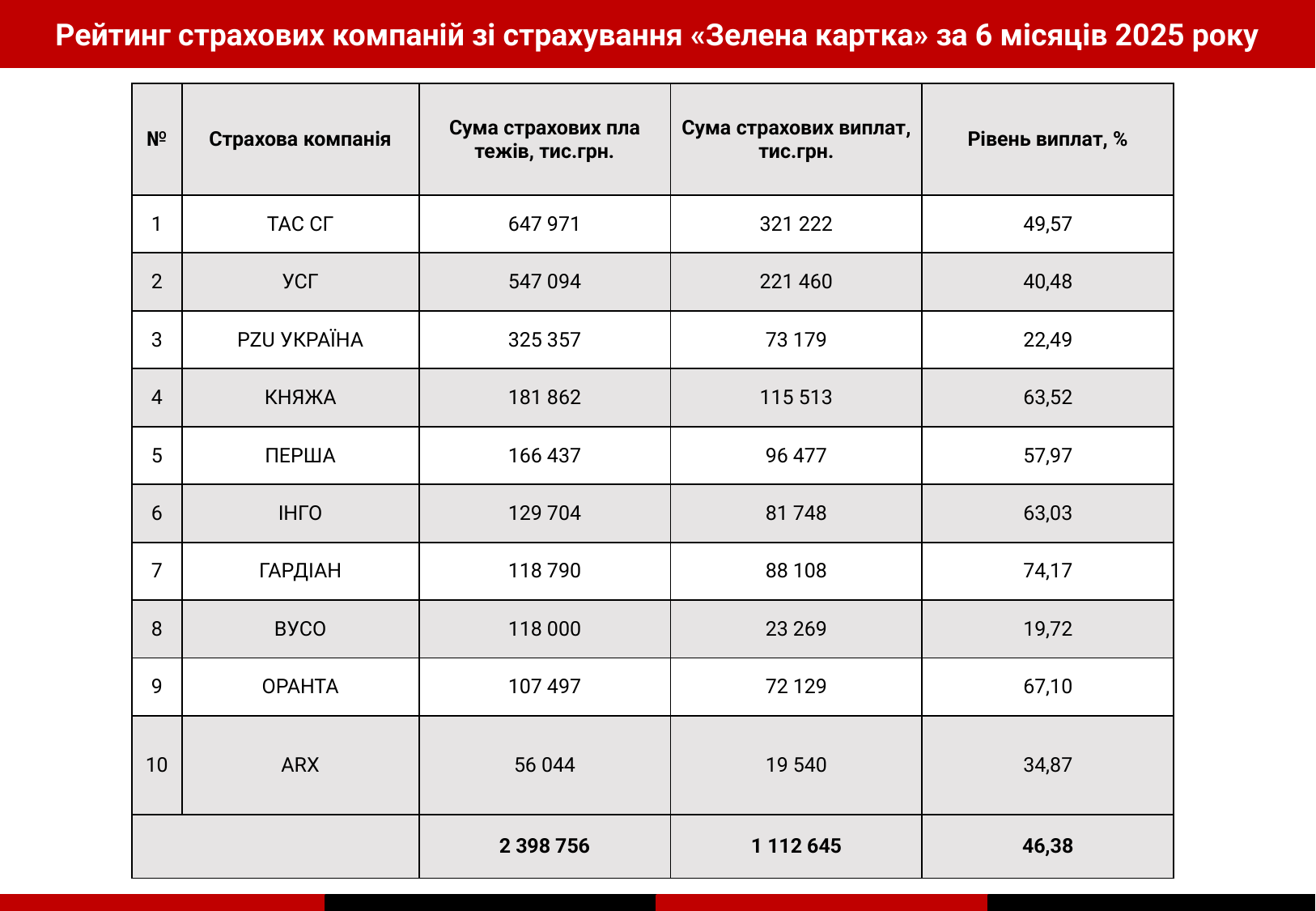

Рейтинг страхових компаній зі страхування «Зелена картка» за 6 місяців 2025 року
| № | Стра­хова­ компа­нія | Сума­ стра­хови­х пла­тежів, тис.грн. | Сума­ стра­хови­х випла­т, тис.грн. | Ріве­нь випла­т, % |
| --- | --- | --- | --- | --- |
| 1 | ТАС СГ | 647 971 | 321 222 | 49,57 |
| 2 | УСГ | 547 094 | 221 460 | 40,48 |
| 3 | PZU УКРАЇНА | 325 357 | 73 179 | 22,49 |
| 4 | КНЯЖА | 181 862 | 115 513 | 63,52 |
| 5 | ПЕРША | 166 437 | 96 477 | 57,97 |
| 6 | ІНГО | 129 704 | 81 748 | 63,03 |
| 7 | ГАРДІАН | 118 790 | 88 108 | 74,17 |
| 8 | ВУСО | 118 000 | 23 269 | 19,72 |
| 9 | ОРАНТА | 107 497 | 72 129 | 67,10 |
| 10 | ARX | 56 044 | 19 540 | 34,87 |
|  |  | 2 398 756 | 1 112 645 | 46,38 |